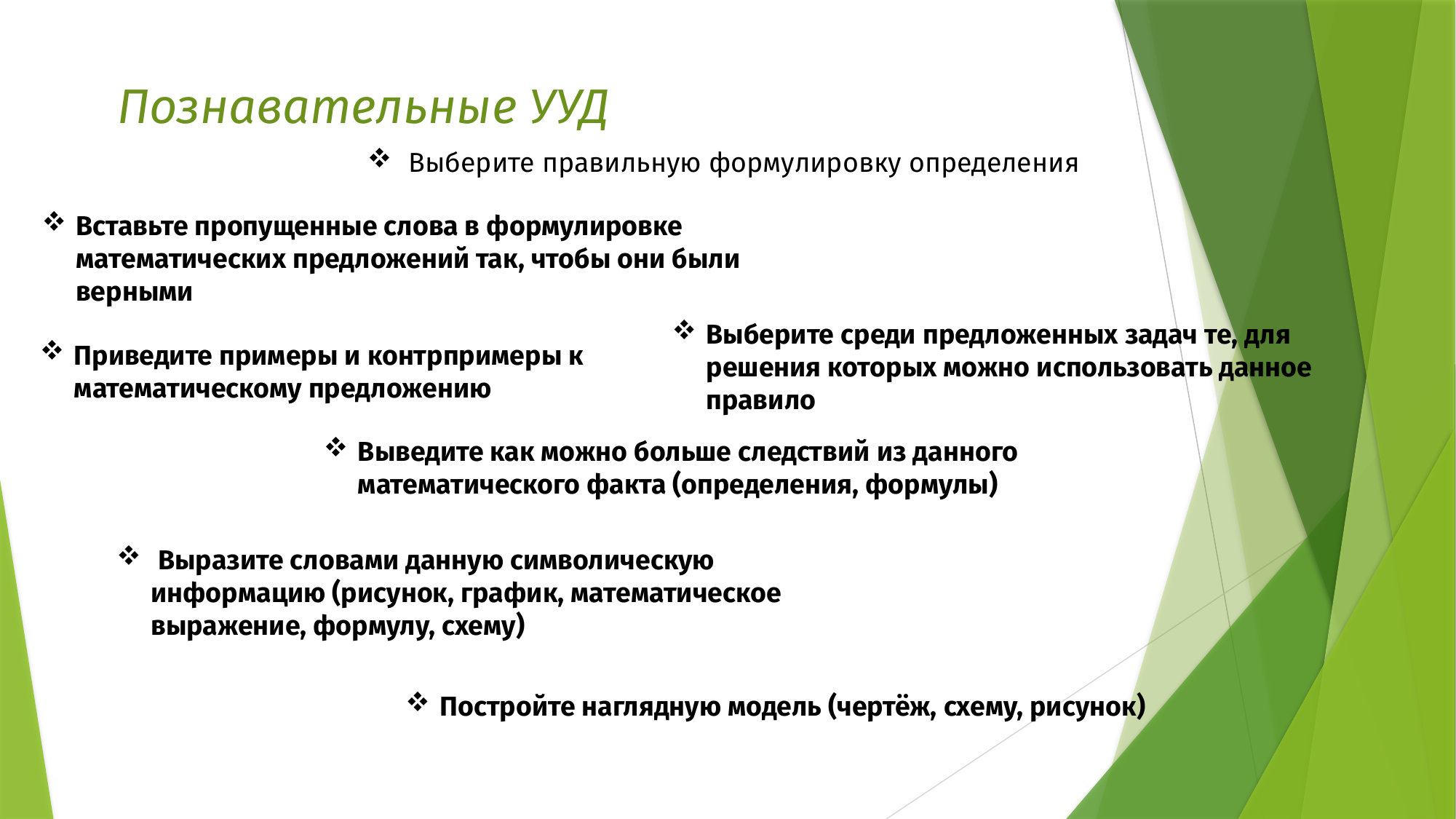

Познавательные УУД
Выберите правильную формулировку определения
Вставьте пропущенные слова в формулировке математических предложений так, чтобы они были верными
Выберите среди предложенных задач те, для решения которых можно использовать данное правило
Приведите примеры и контрпримеры к математическому предложению
Выведите как можно больше следствий из данного математического факта (определения, формулы)
 Выразите словами данную символическую информацию (рисунок, график, математическое выражение, формулу, схему)
Постройте наглядную модель (чертёж, схему, рисунок)